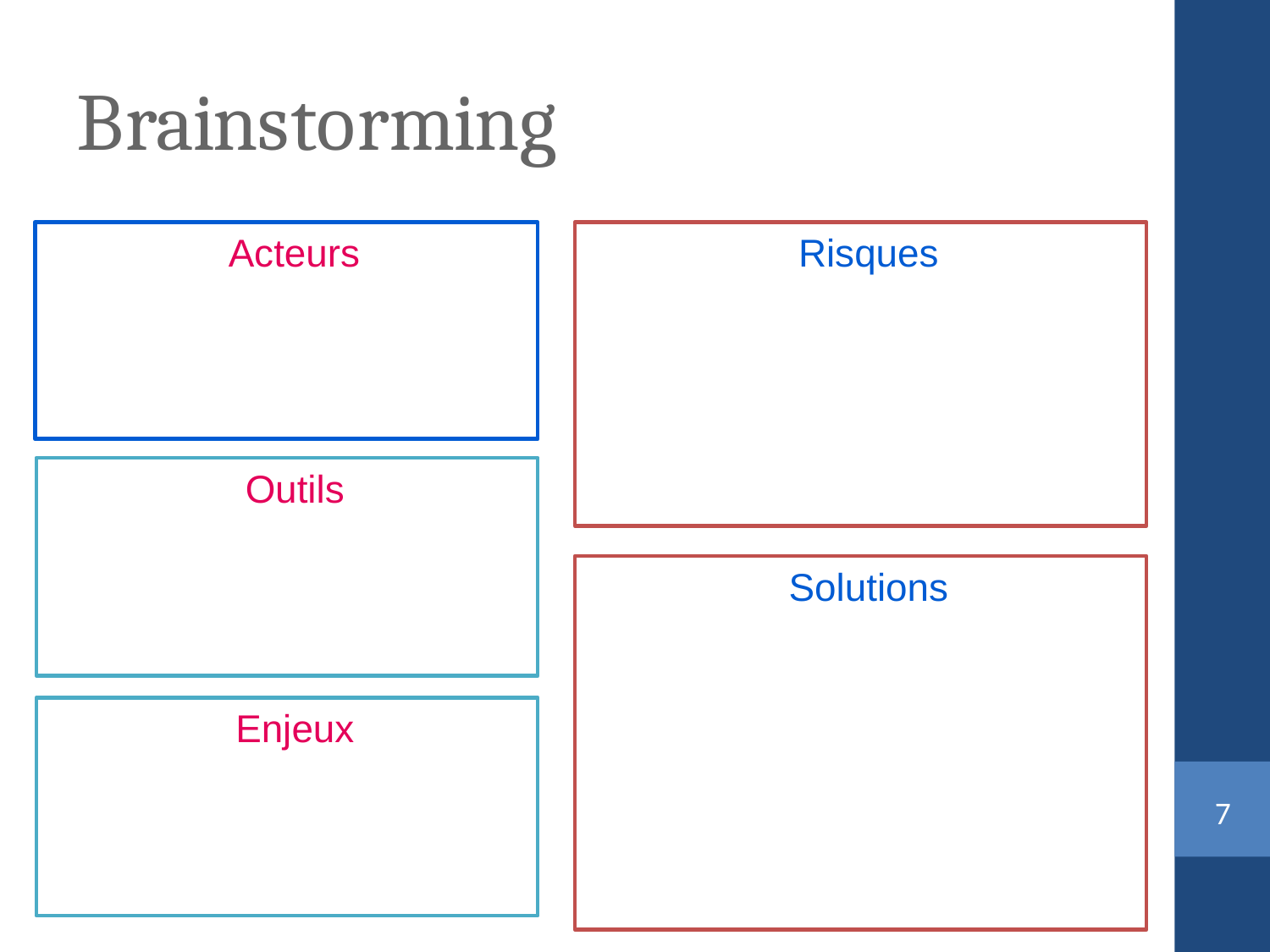

Brainstorming
Acteurs
Risques
Outils

Solutions
Enjeux
7